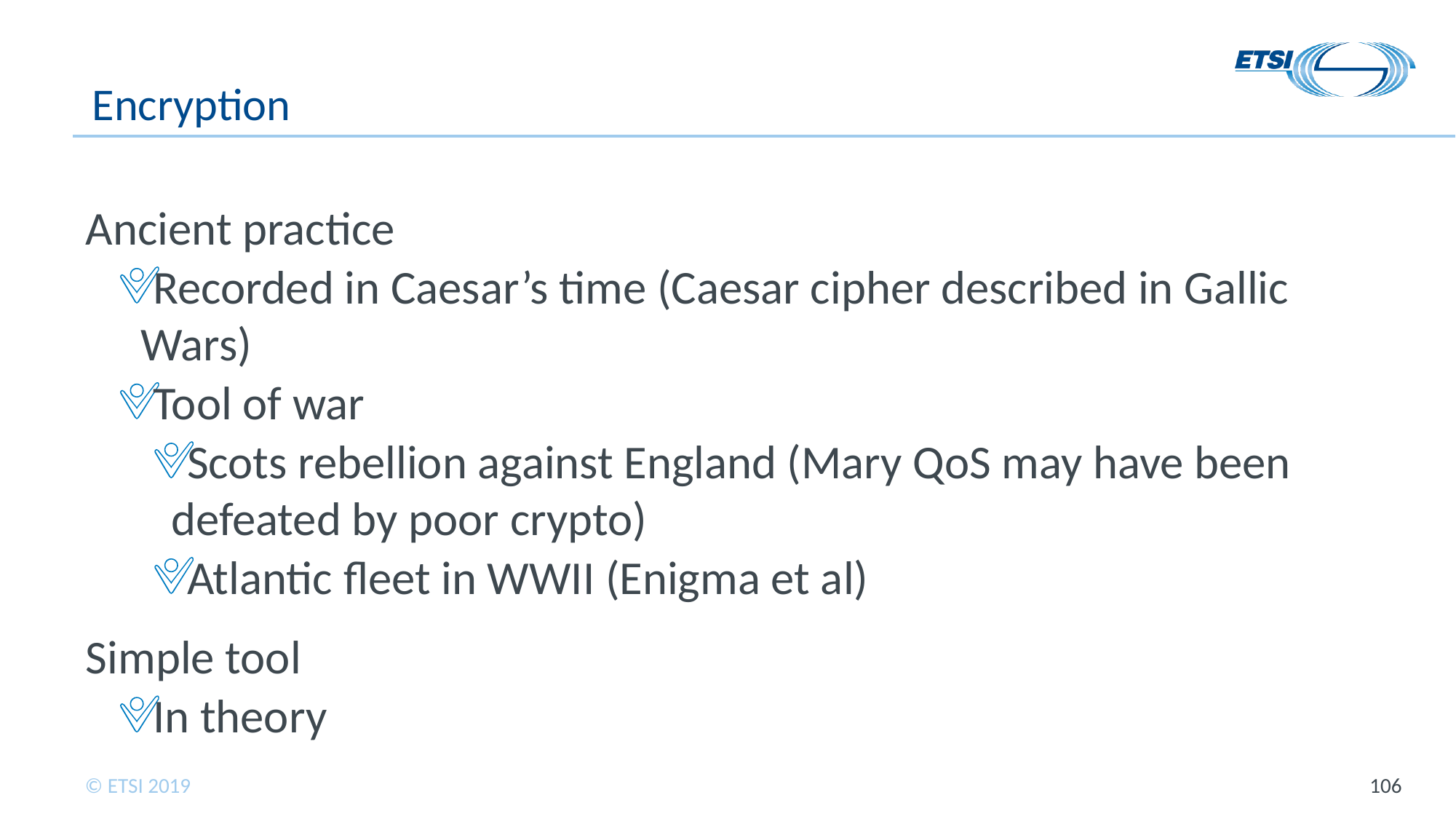

# Encryption
Ancient practice
Recorded in Caesar’s time (Caesar cipher described in Gallic Wars)
Tool of war
Scots rebellion against England (Mary QoS may have been defeated by poor crypto)
Atlantic fleet in WWII (Enigma et al)
Simple tool
In theory